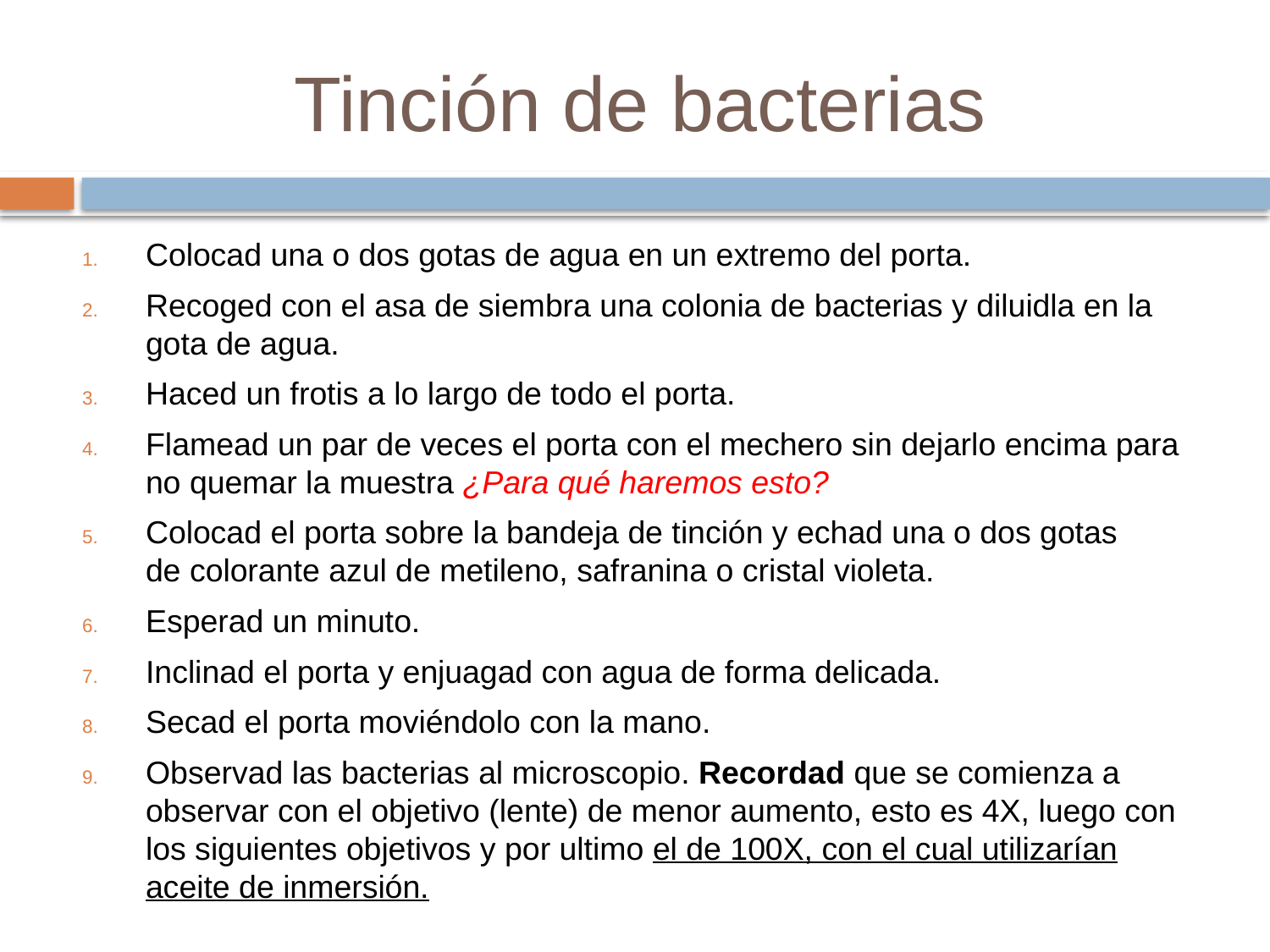

# Tinción de bacterias
Colocad una o dos gotas de agua en un extremo del porta.
Recoged con el asa de siembra una colonia de bacterias y diluidla en la gota de agua.
Haced un frotis a lo largo de todo el porta.
Flamead un par de veces el porta con el mechero sin dejarlo encima para no quemar la muestra ¿Para qué haremos esto?
Colocad el porta sobre la bandeja de tinción y echad una o dos gotas de colorante azul de metileno, safranina o cristal violeta.
Esperad un minuto.
Inclinad el porta y enjuagad con agua de forma delicada.
Secad el porta moviéndolo con la mano.
Observad las bacterias al microscopio. Recordad que se comienza a observar con el objetivo (lente) de menor aumento, esto es 4X, luego con los siguientes objetivos y por ultimo el de 100X, con el cual utilizarían aceite de inmersión.